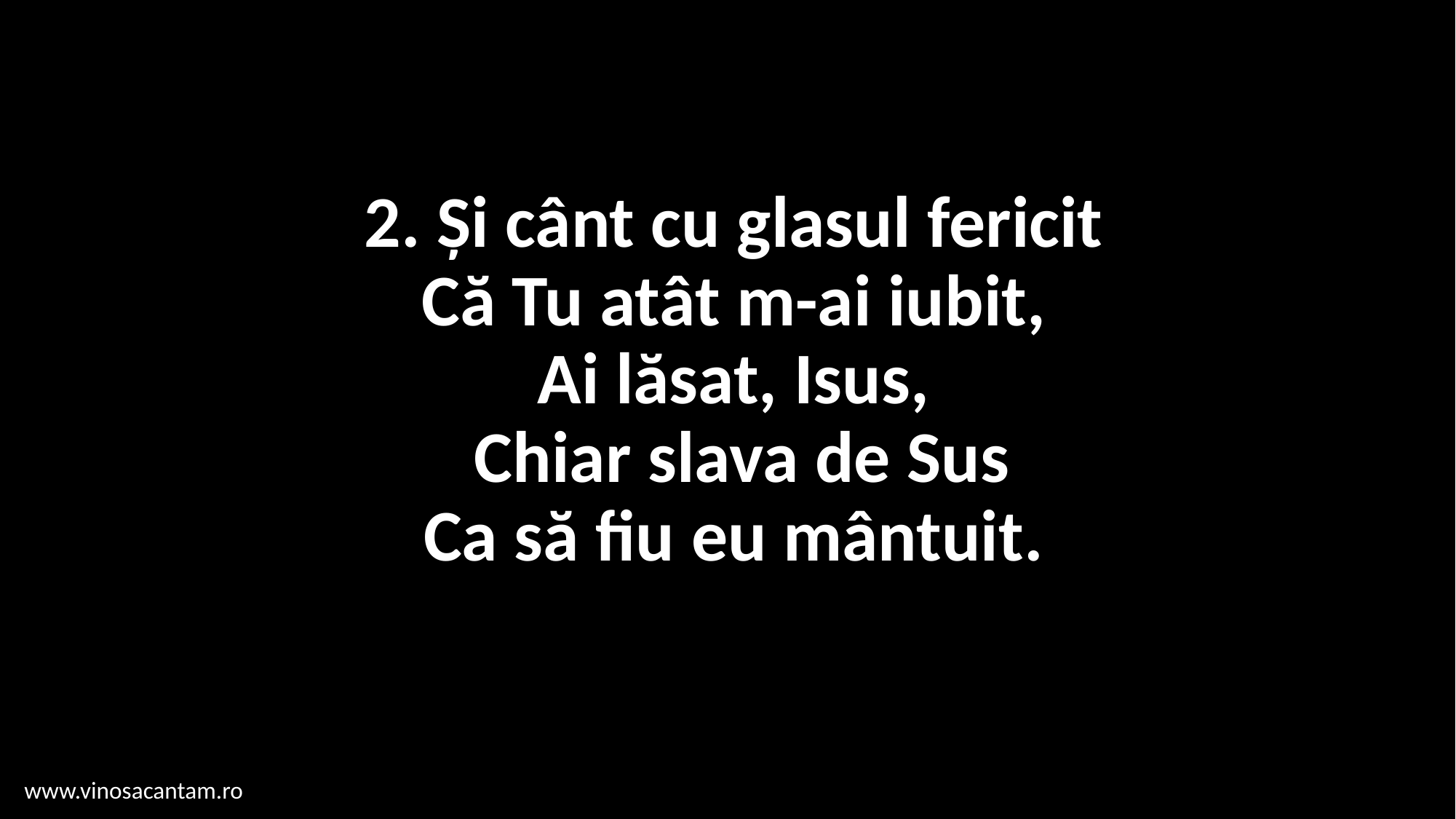

# 2. Și cânt cu glasul fericit Că Tu atât m-ai iubit, Ai lăsat, Isus, Chiar slava de Sus Ca să fiu eu mântuit.
www.vinosacantam.ro